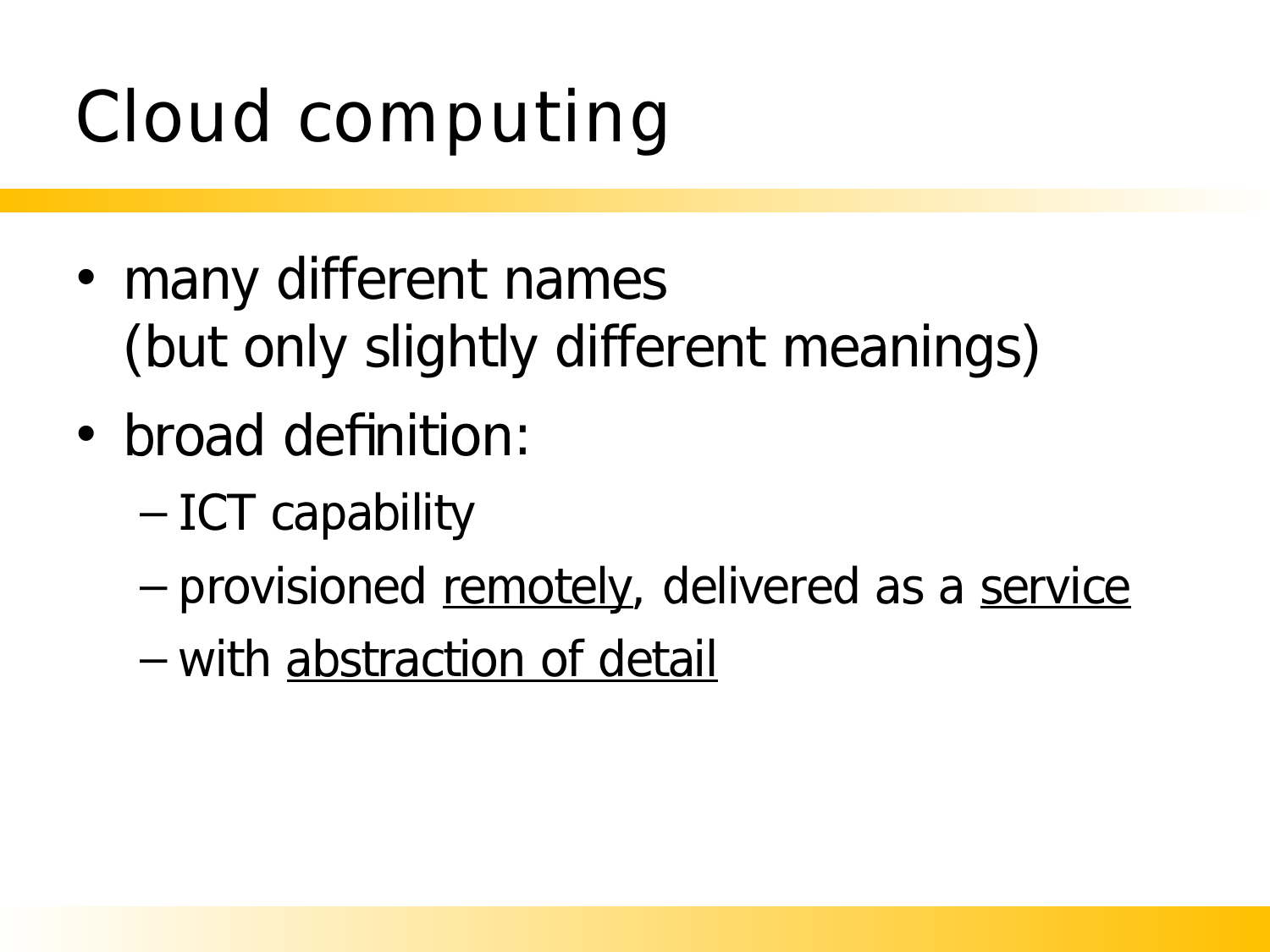

# Cloud computing
many different names
(but only slightly different meanings)
broad definition:
ICT capability
provisioned remotely, delivered as a service
with abstraction of detail